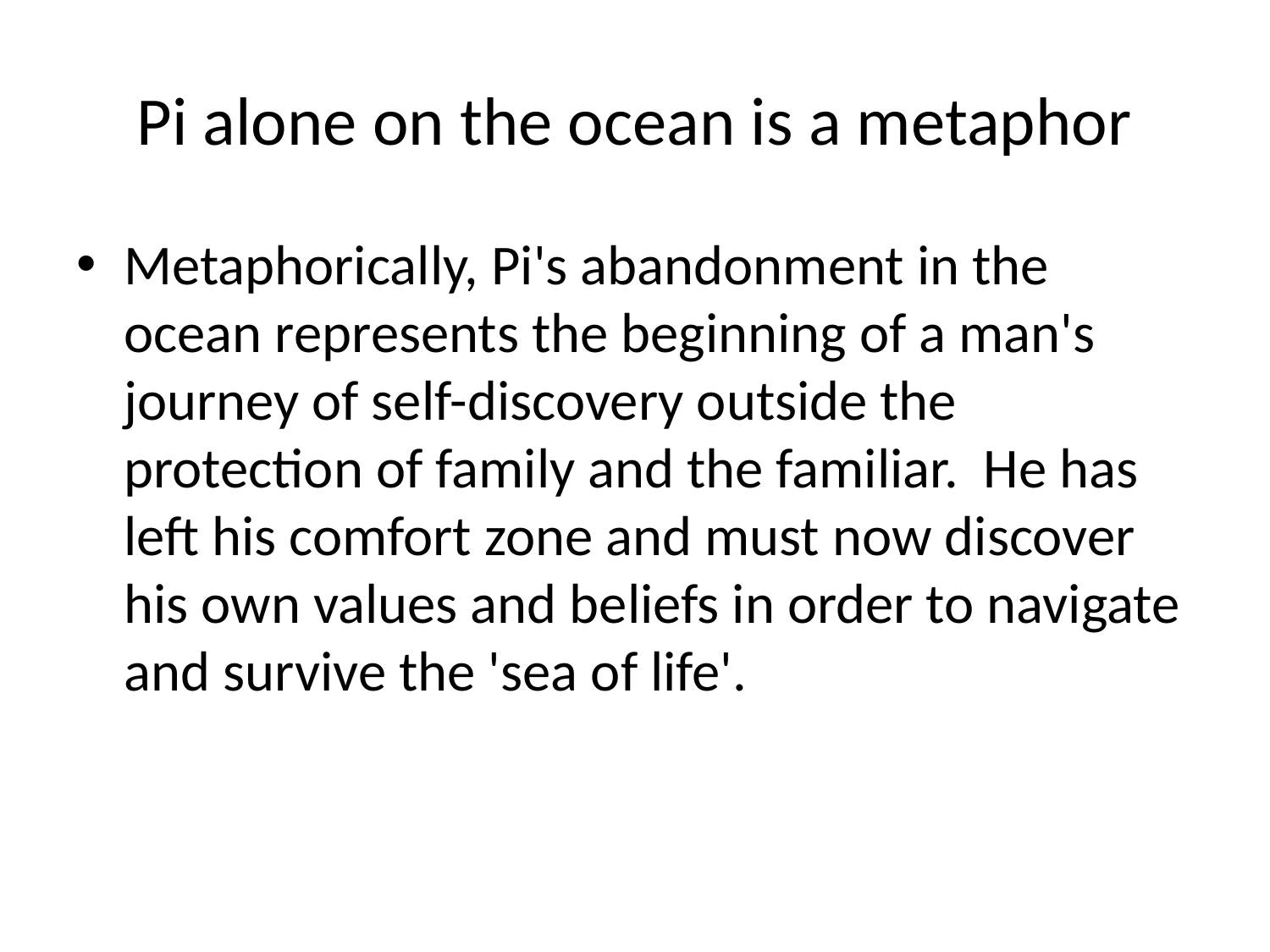

# Pi alone on the ocean is a metaphor
Metaphorically, Pi's abandonment in the ocean represents the beginning of a man's journey of self-discovery outside the protection of family and the familiar.  He has left his comfort zone and must now discover his own values and beliefs in order to navigate and survive the 'sea of life'.